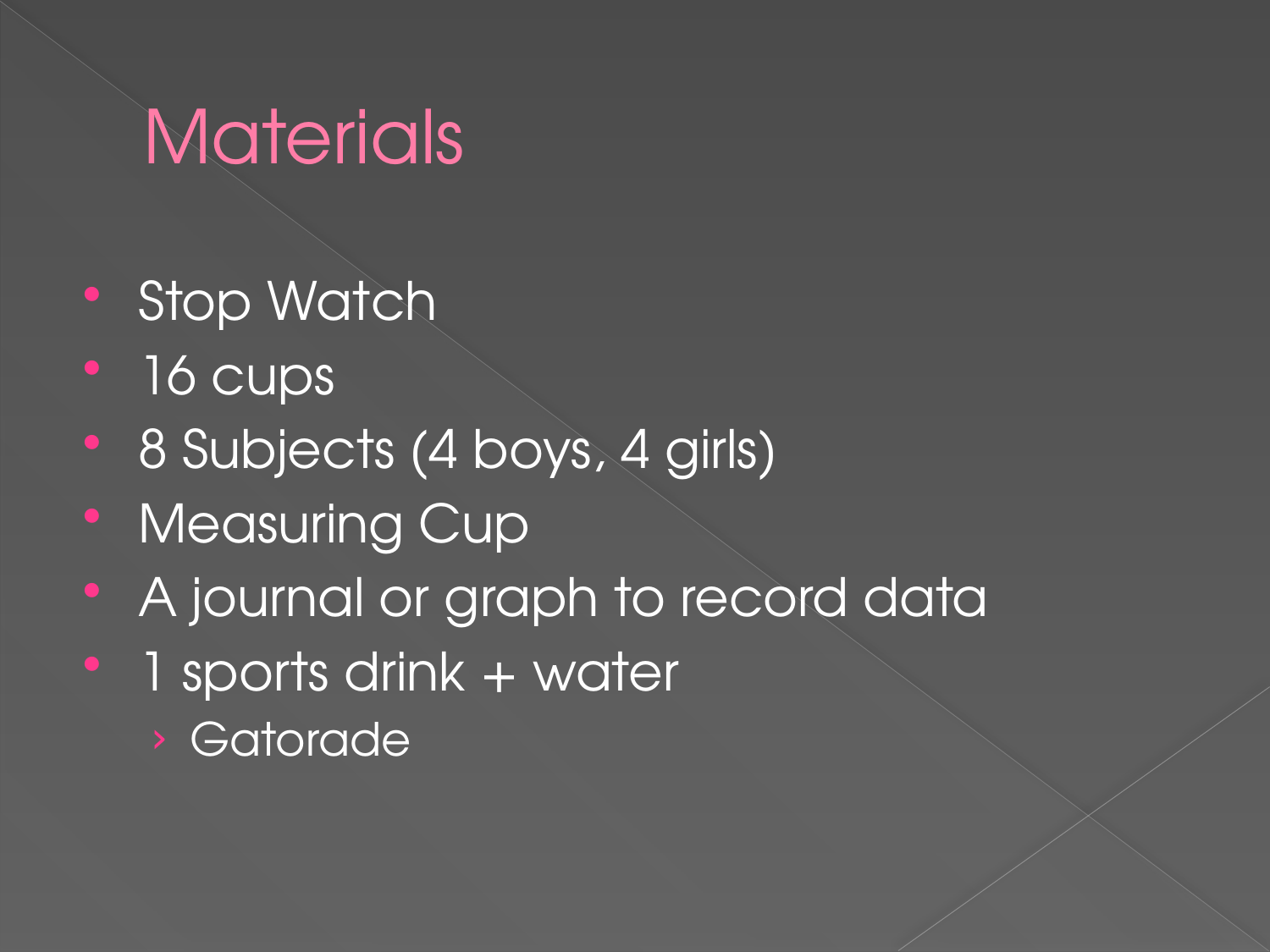

# Materials
Stop Watch
16 cups
8 Subjects (4 boys, 4 girls)
Measuring Cup
A journal or graph to record data
1 sports drink + water
Gatorade